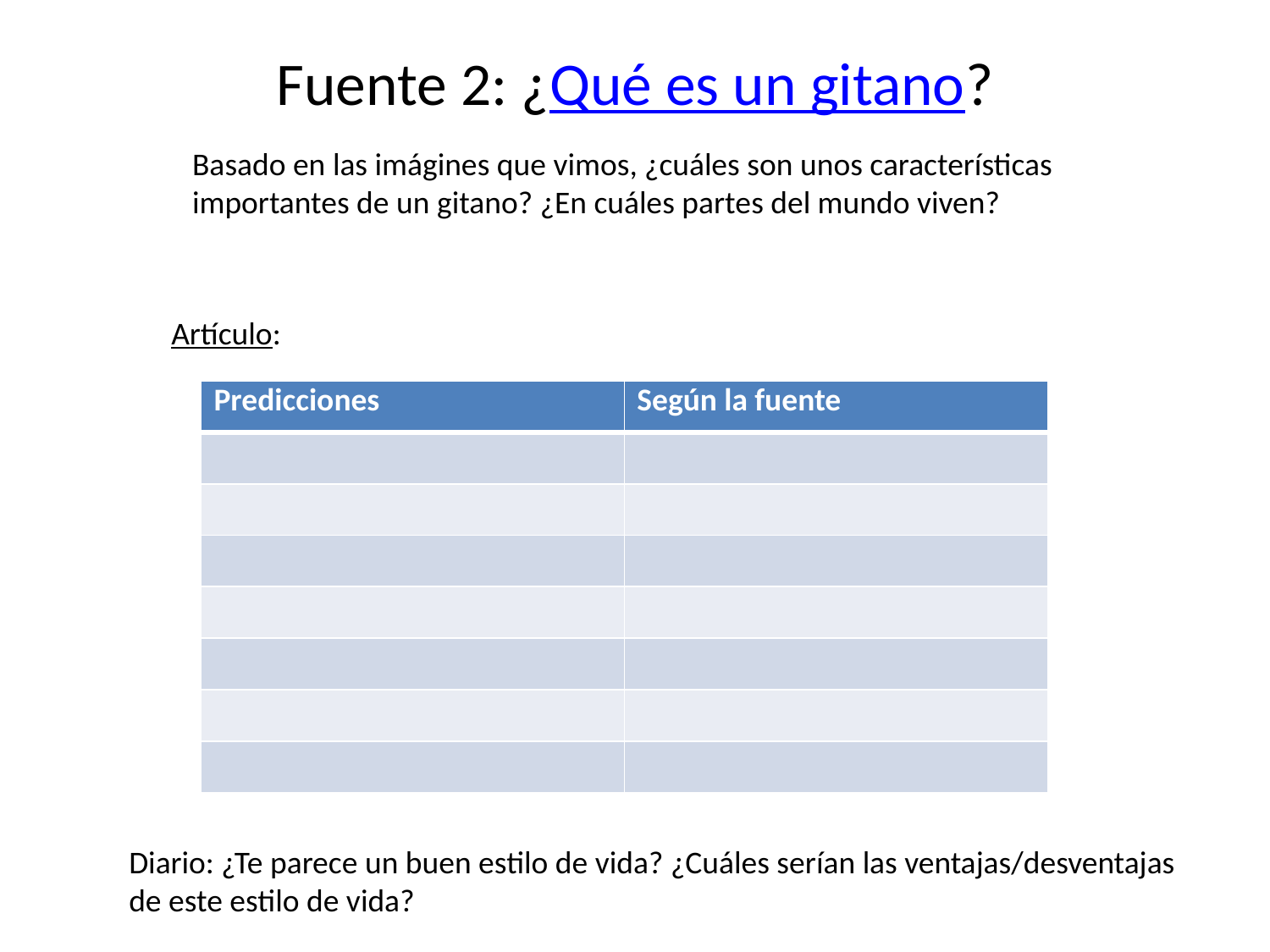

# Fuente 2: ¿Qué es un gitano?
Basado en las imágines que vimos, ¿cuáles son unos características importantes de un gitano? ¿En cuáles partes del mundo viven?
Artículo:
| Predicciones | Según la fuente |
| --- | --- |
|  |  |
|  |  |
|  |  |
|  |  |
|  |  |
|  |  |
|  |  |
Diario: ¿Te parece un buen estilo de vida? ¿Cuáles serían las ventajas/desventajas de este estilo de vida?